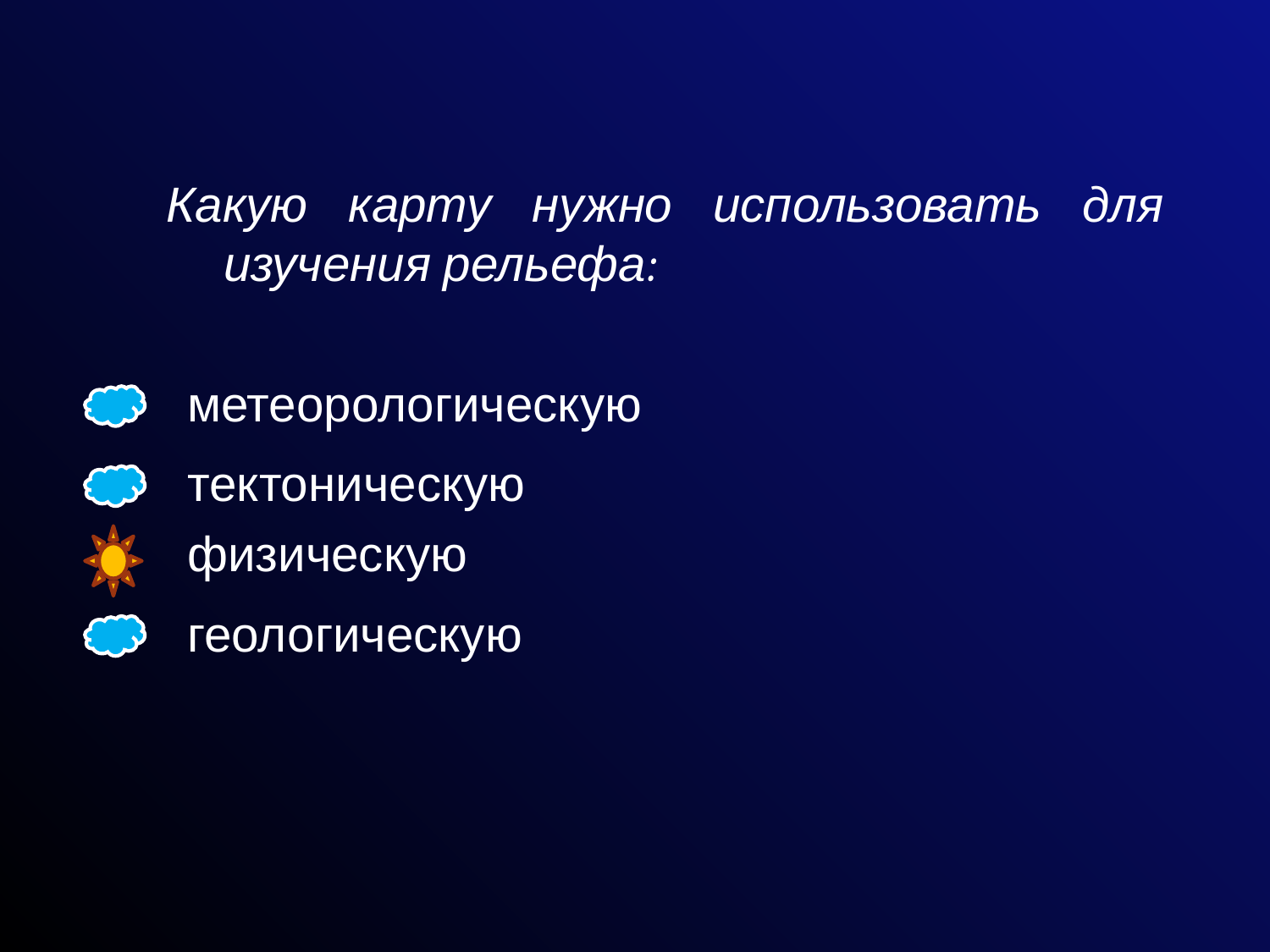

Какую карту нужно использовать для изучения рельефа:

метеорологическую

тектоническую

физическую

геологическую